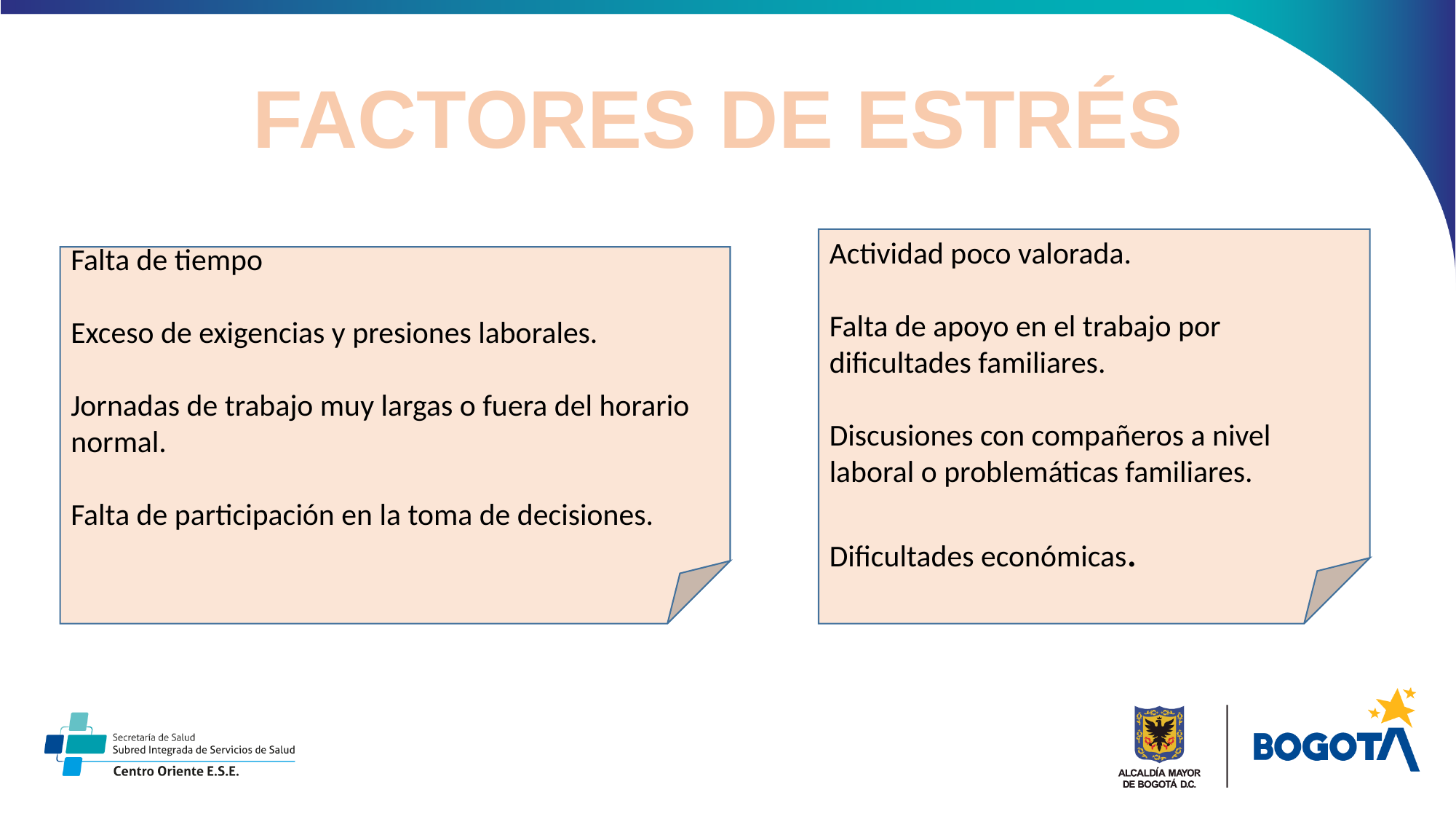

FACTORES DE ESTRÉS

Actividad poco valorada.

Falta de apoyo en el trabajo por dificultades familiares.

Discusiones con compañeros a nivel laboral o problemáticas familiares.

Dificultades económicas.

Falta de tiempo

Exceso de exigencias y presiones laborales.

Jornadas de trabajo muy largas o fuera del horario normal.

Falta de participación en la toma de decisiones.